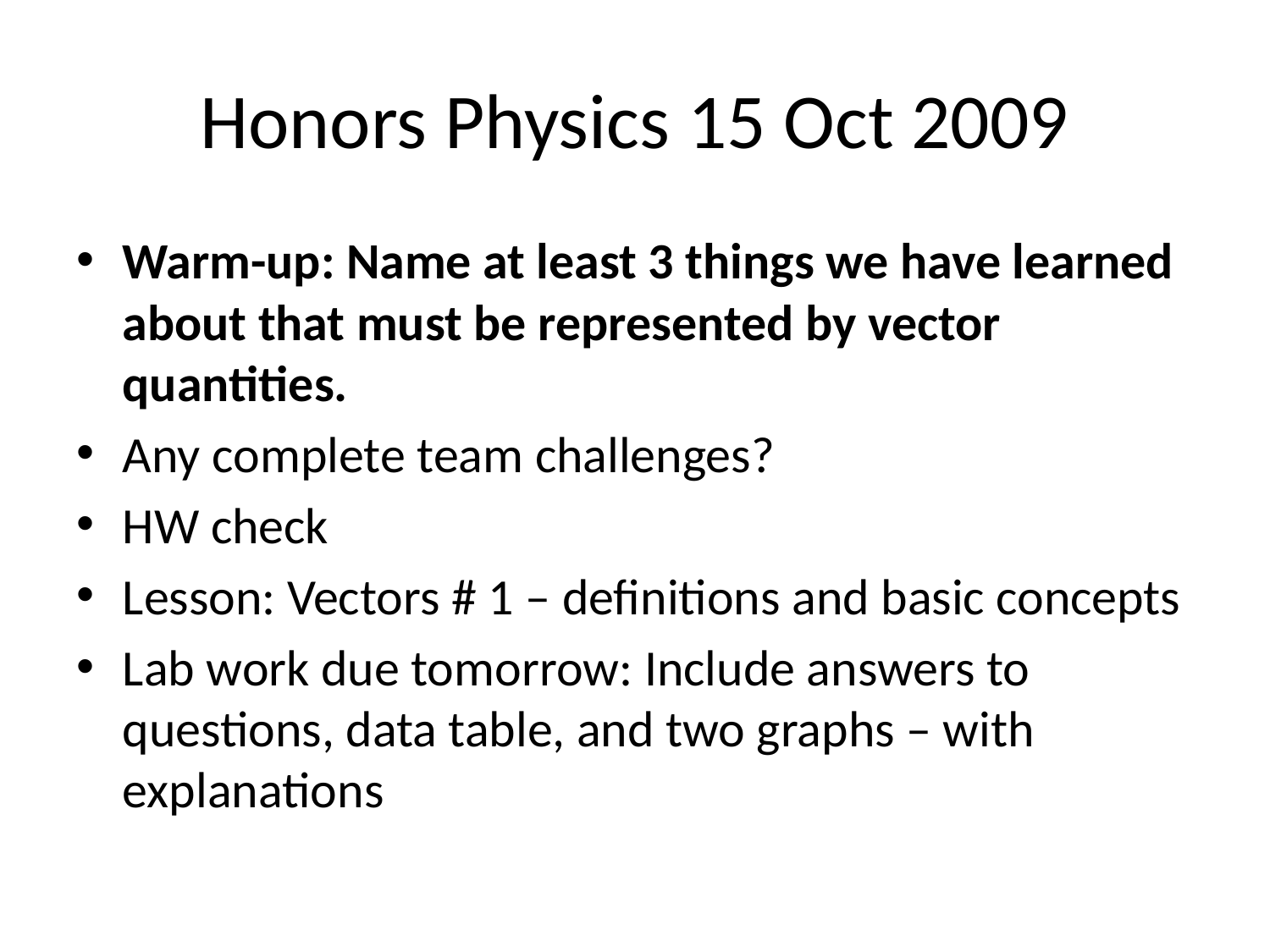

# Honors Physics 15 Oct 2009
Warm-up: Name at least 3 things we have learned about that must be represented by vector quantities.
Any complete team challenges?
HW check
Lesson: Vectors # 1 – definitions and basic concepts
Lab work due tomorrow: Include answers to questions, data table, and two graphs – with explanations